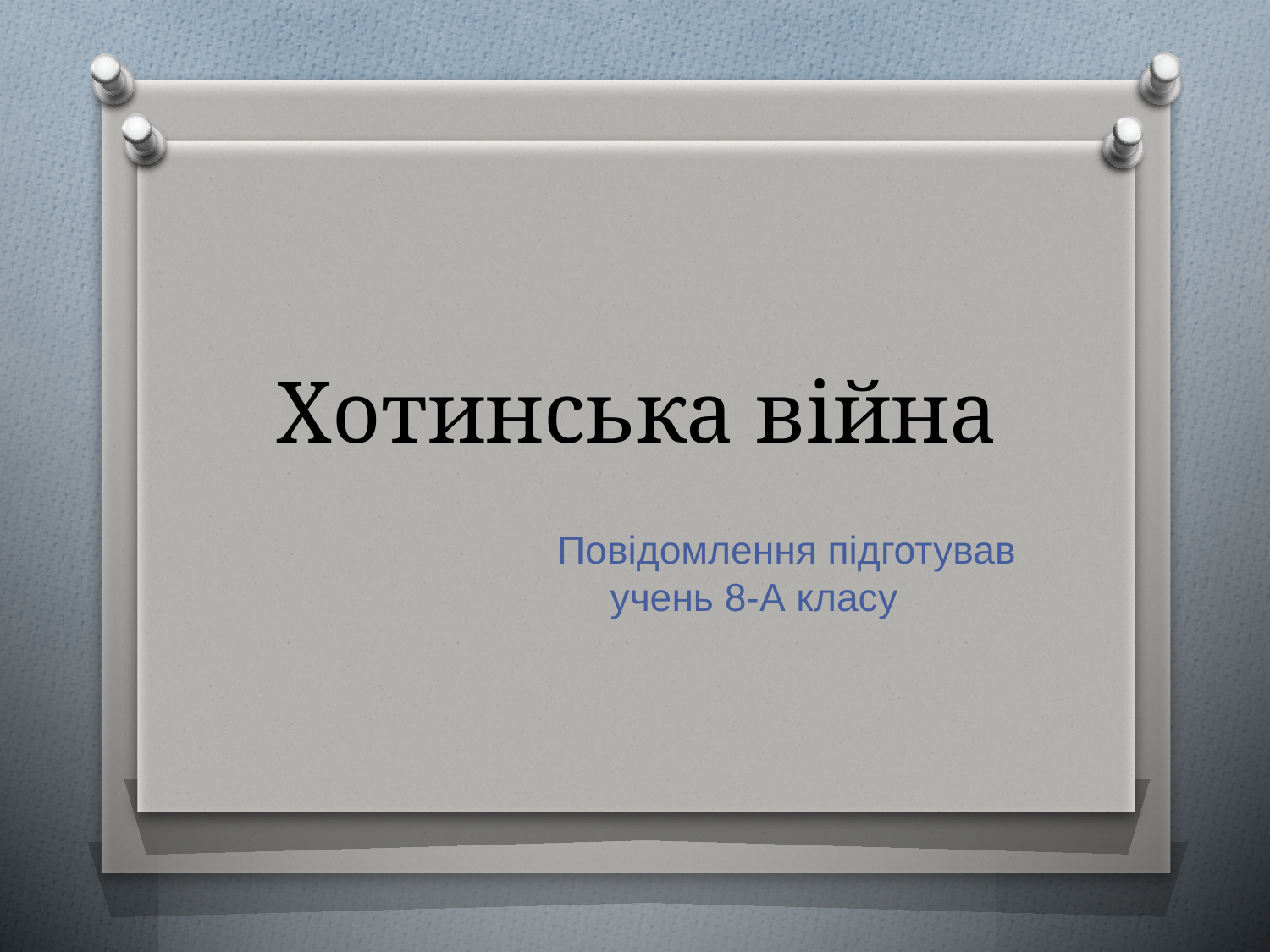

# Хотинська війна
      Повідомлення підготував
учень 8-А класу